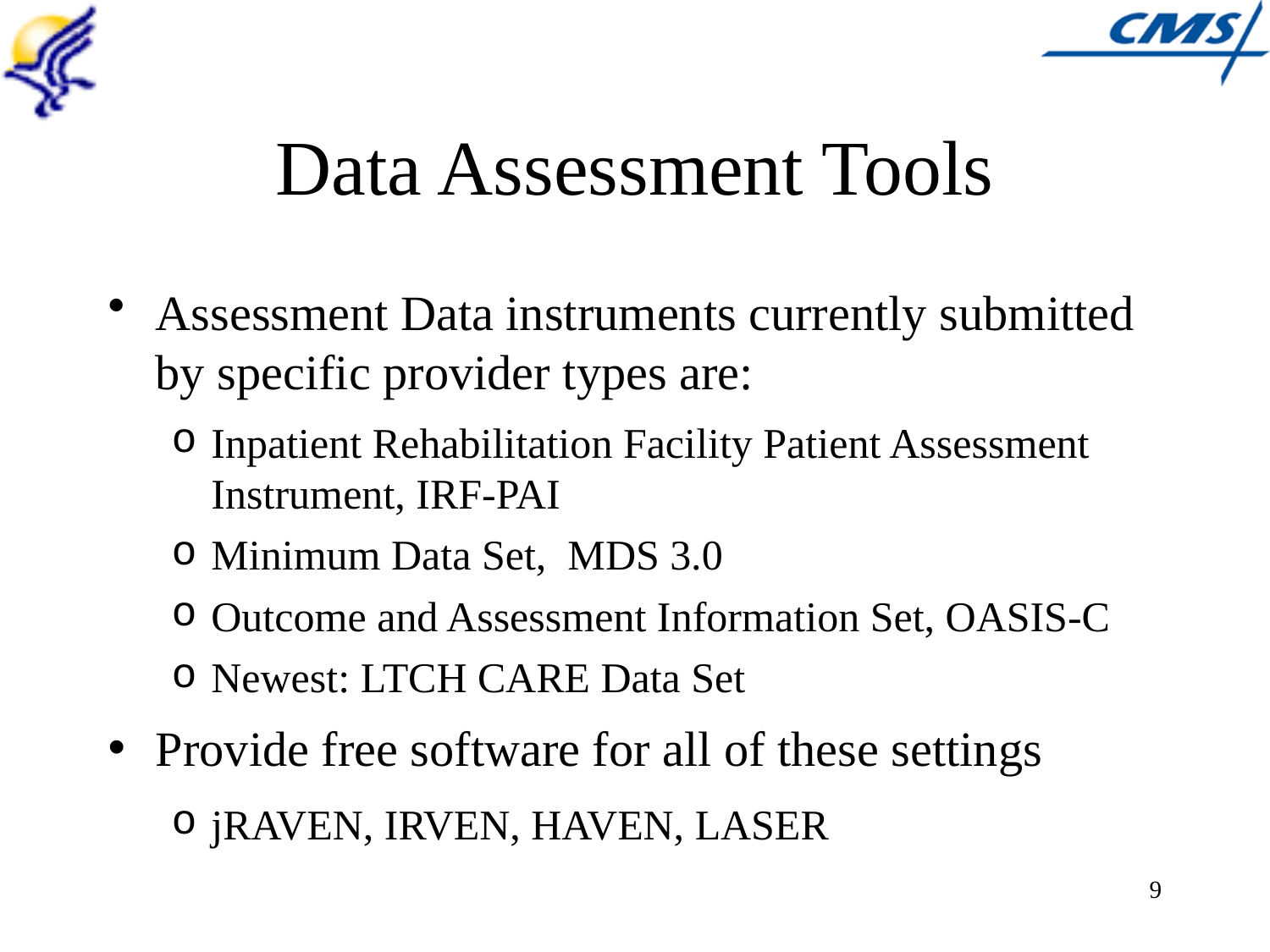

# Data Assessment Tools
Assessment Data instruments currently submitted by specific provider types are:
Inpatient Rehabilitation Facility Patient Assessment Instrument, IRF-PAI
Minimum Data Set,  MDS 3.0
Outcome and Assessment Information Set, OASIS-C
Newest: LTCH CARE Data Set
Provide free software for all of these settings
jRAVEN, IRVEN, HAVEN, LASER

9